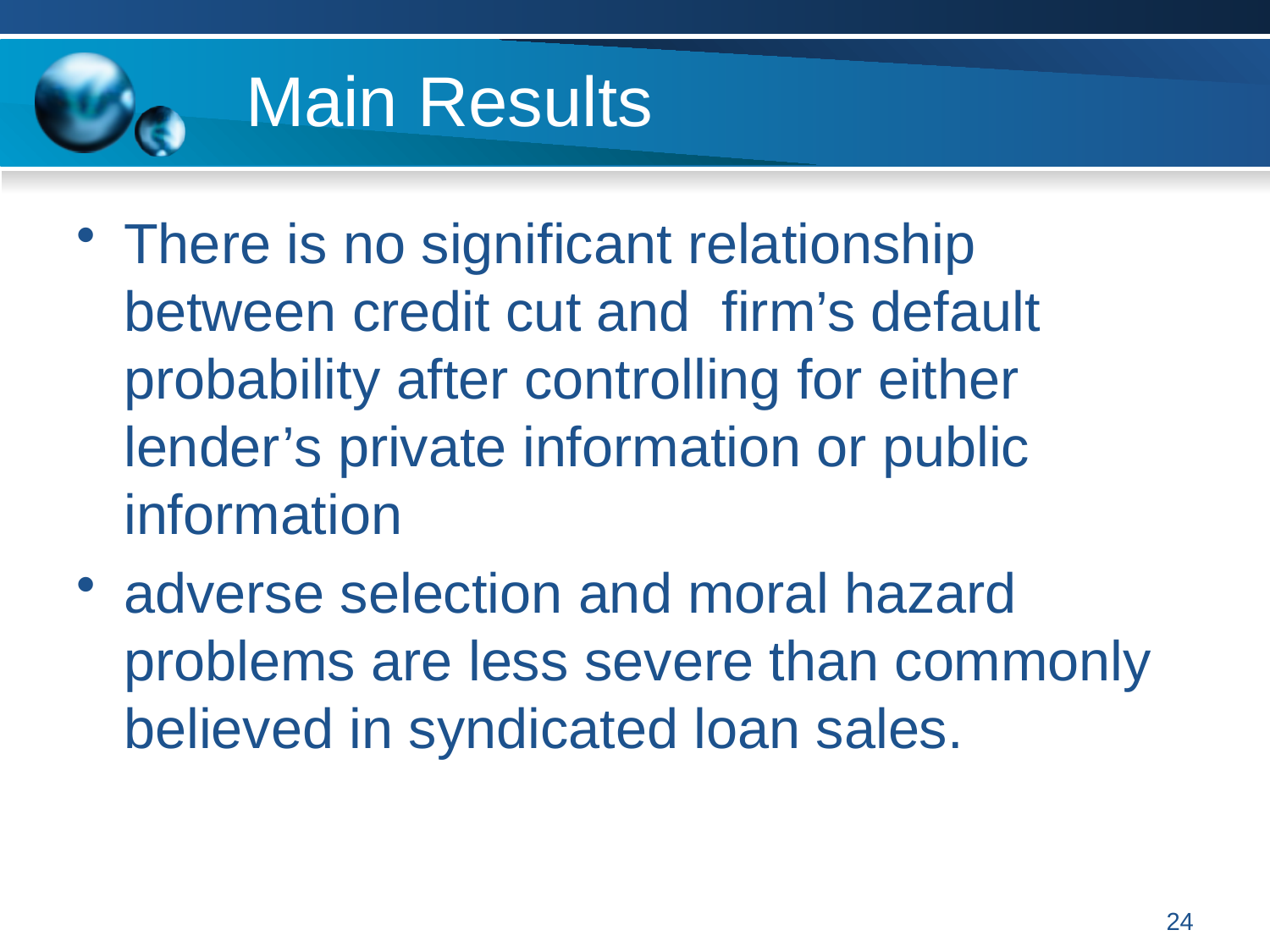

# Main Results
There is no significant relationship between credit cut and  firm’s default probability after controlling for either lender’s private information or public information
adverse selection and moral hazard problems are less severe than commonly believed in syndicated loan sales.

24